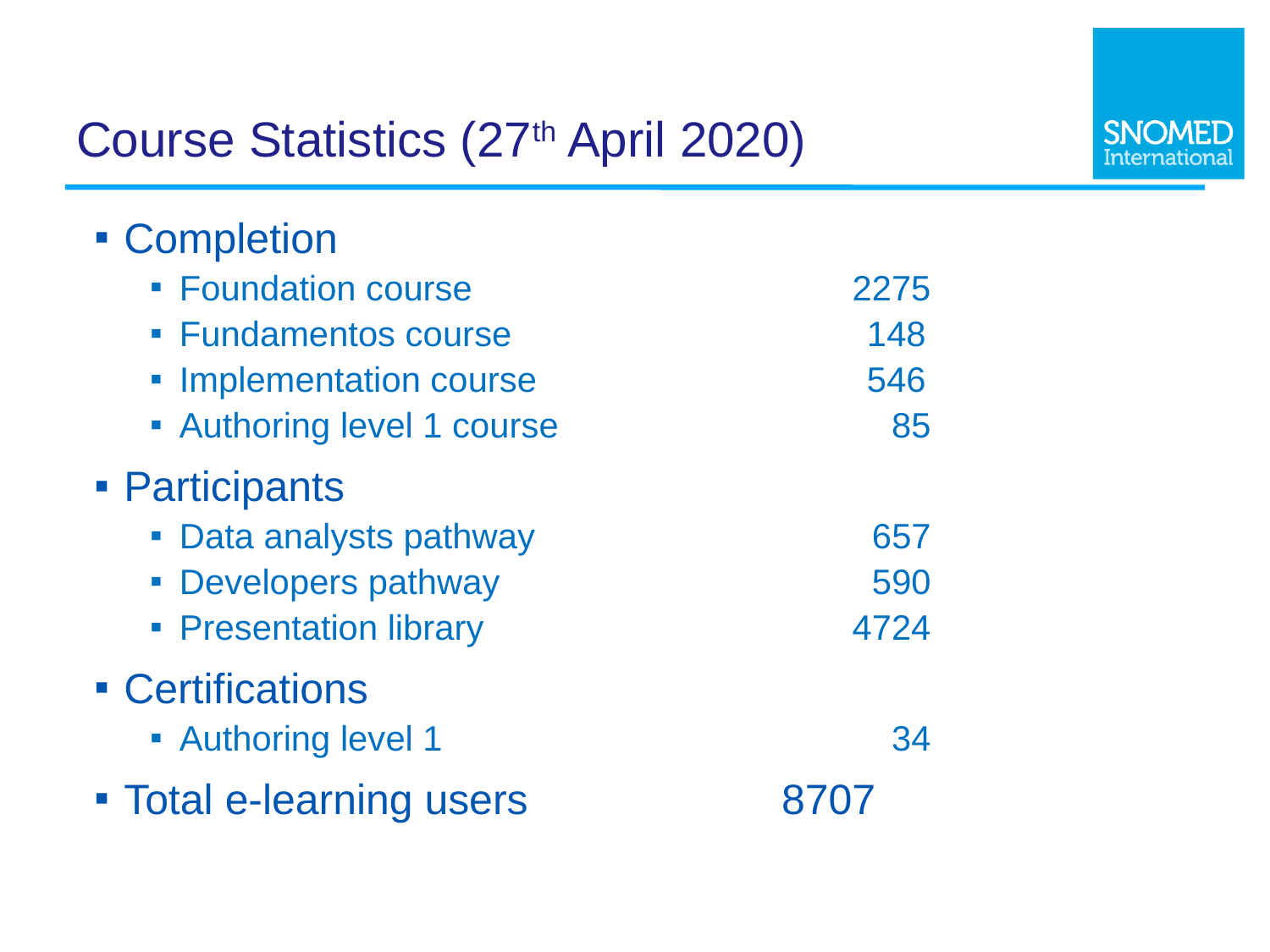

# Course Statistics (27th April 2020)
Completion
Foundation course	2275
Fundamentos course	148
Implementation course	546
Authoring level 1 course	85
Participants
Data analysts pathway	657
Developers pathway	590
Presentation library	4724
Certifications
Authoring level 1	34
Total e-learning users	8707